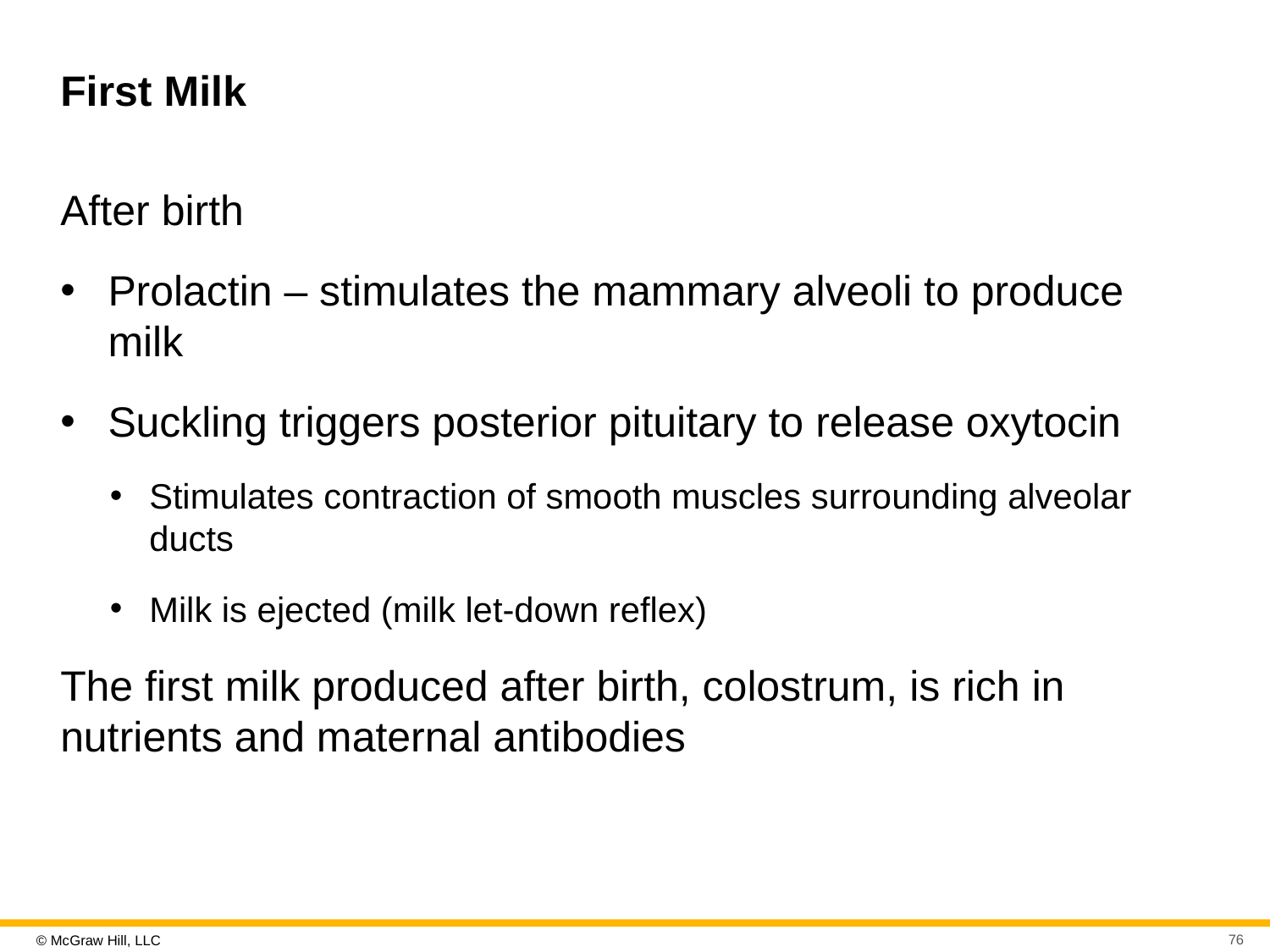

# First Milk
After birth
Prolactin – stimulates the mammary alveoli to produce milk
Suckling triggers posterior pituitary to release oxytocin
Stimulates contraction of smooth muscles surrounding alveolar ducts
Milk is ejected (milk let-down reflex)
The first milk produced after birth, colostrum, is rich in nutrients and maternal antibodies
76